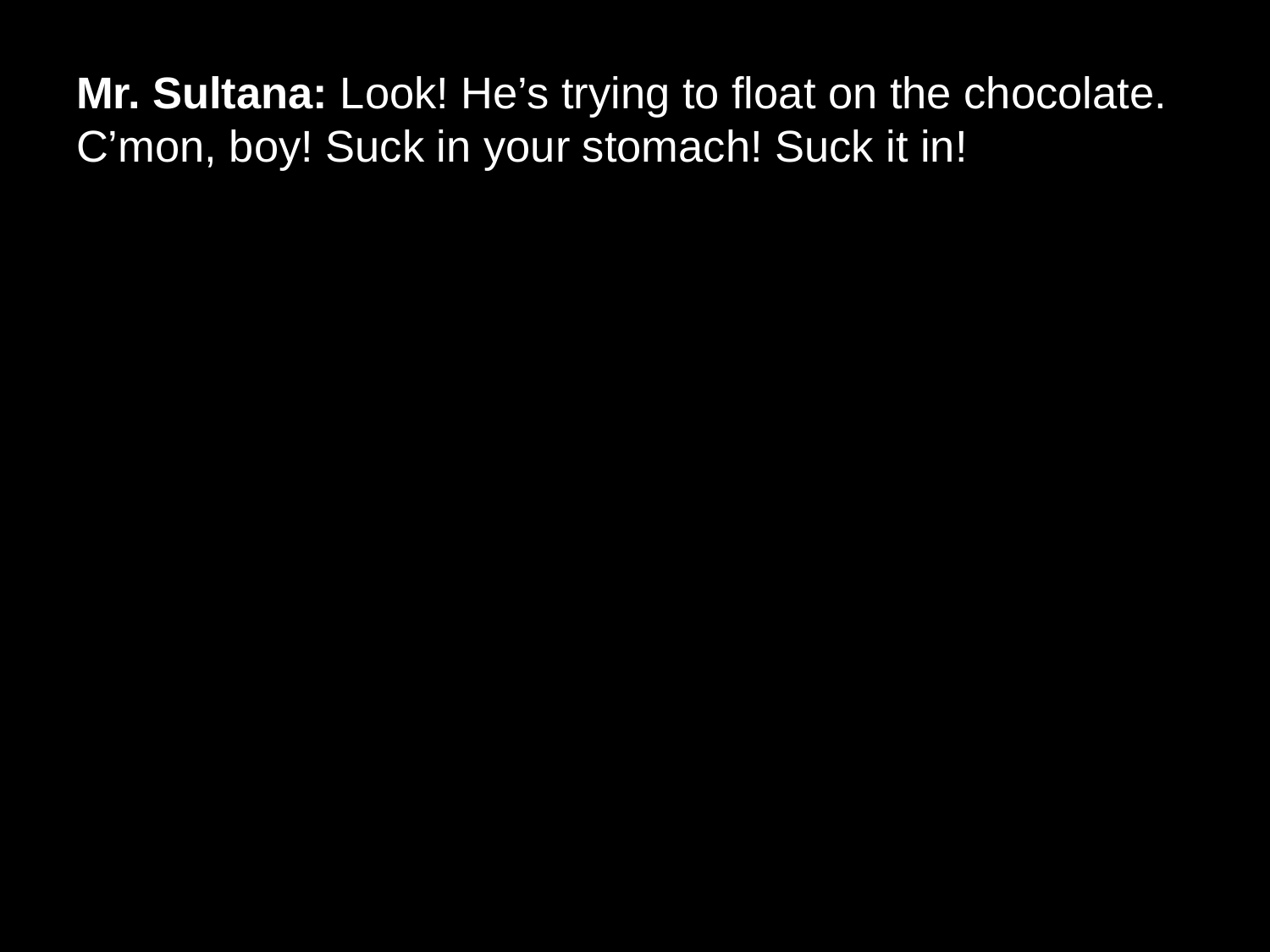

# Mr. Sultana: Look! He’s trying to float on the chocolate. C’mon, boy! Suck in your stomach! Suck it in!